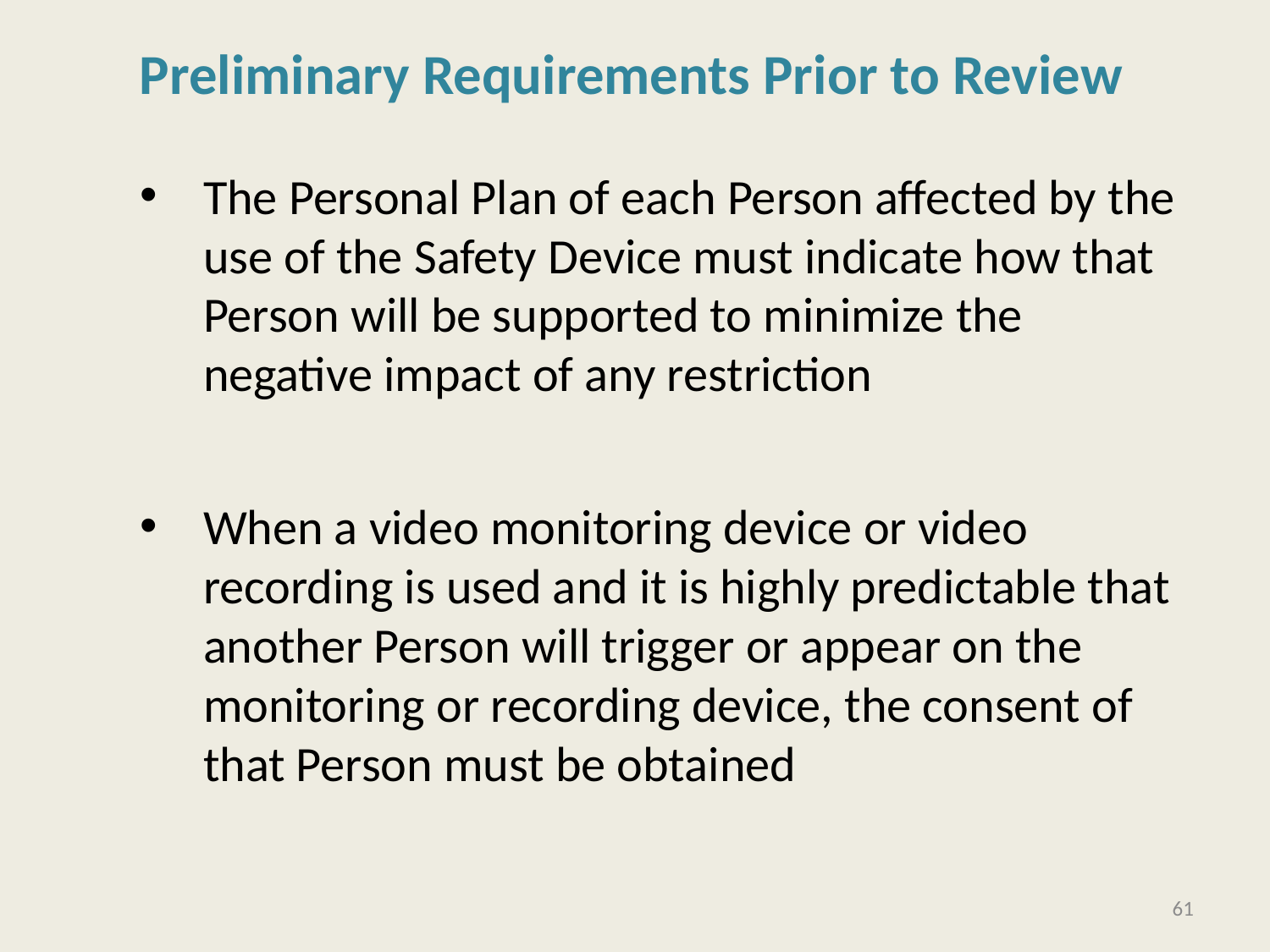

Preliminary Requirements Prior to Review
The Personal Plan of each Person affected by the use of the Safety Device must indicate how that Person will be supported to minimize the negative impact of any restriction

When a video monitoring device or video recording is used and it is highly predictable that another Person will trigger or appear on the monitoring or recording device, the consent of that Person must be obtained

61